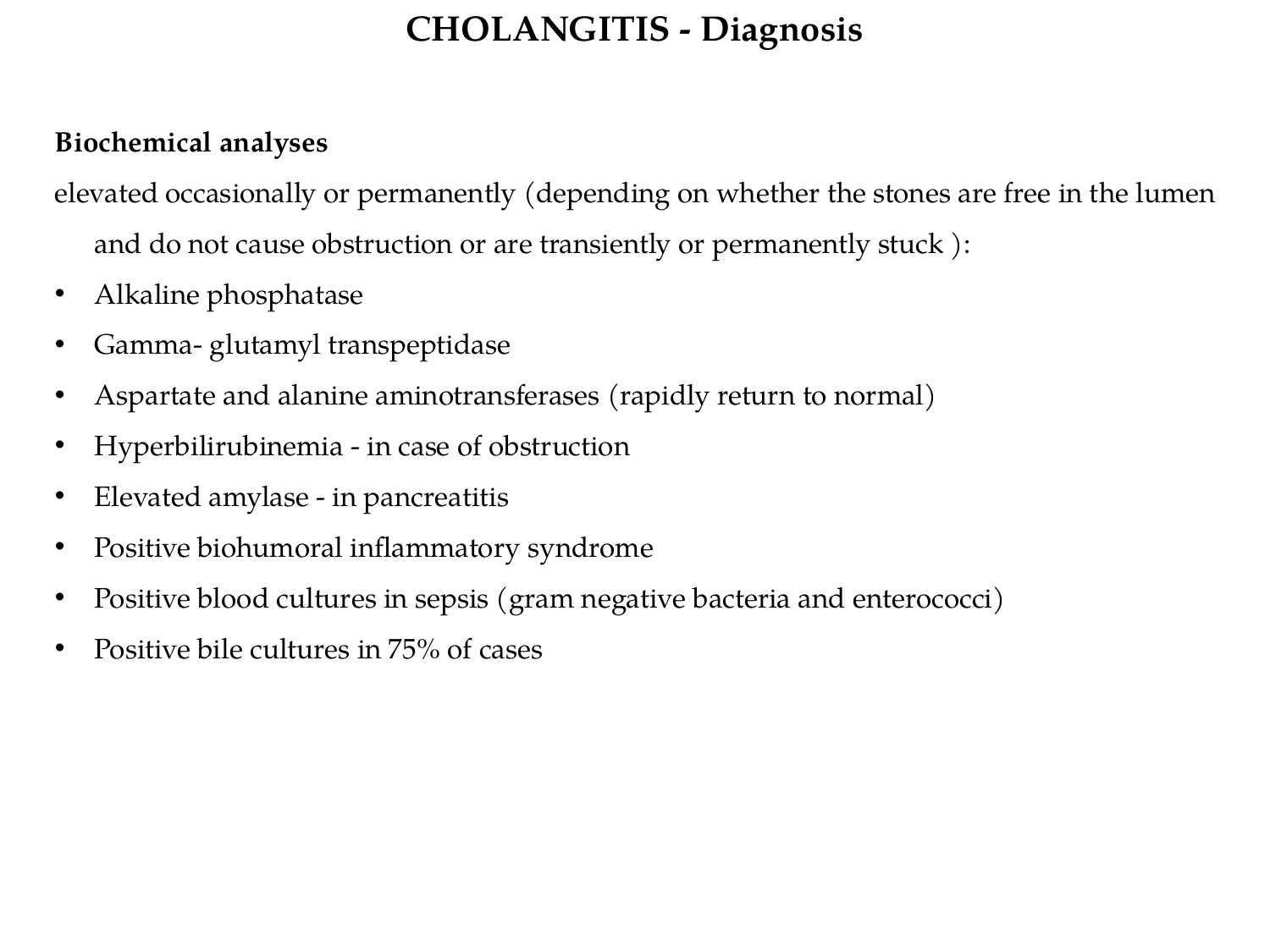

CHOLANGITIS - Diagnosis

Biochemical analyses
elevated occasionally or permanently (depending on whether the stones are free in the lumen and do not cause obstruction or are transiently or permanently stuck ):
Alkaline phosphatase
Gamma- glutamyl transpeptidase
Aspartate and alanine aminotransferases (rapidly return to normal)
Hyperbilirubinemia - in case of obstruction
Elevated amylase - in pancreatitis
Positive biohumoral inflammatory syndrome
Positive blood cultures in sepsis (gram negative bacteria and enterococci)
Positive bile cultures in 75% of cases